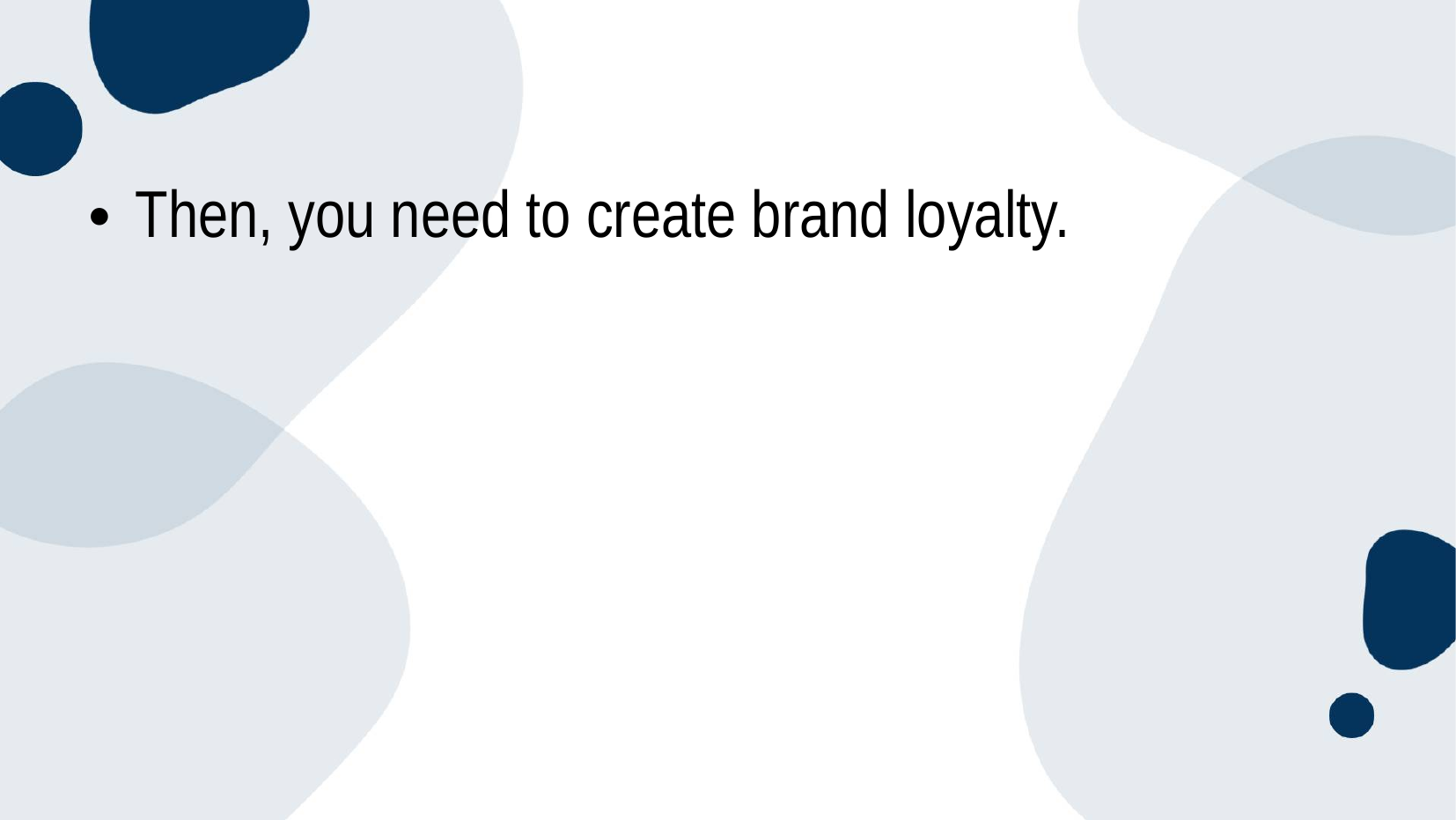

Then, you need to create brand loyalty.